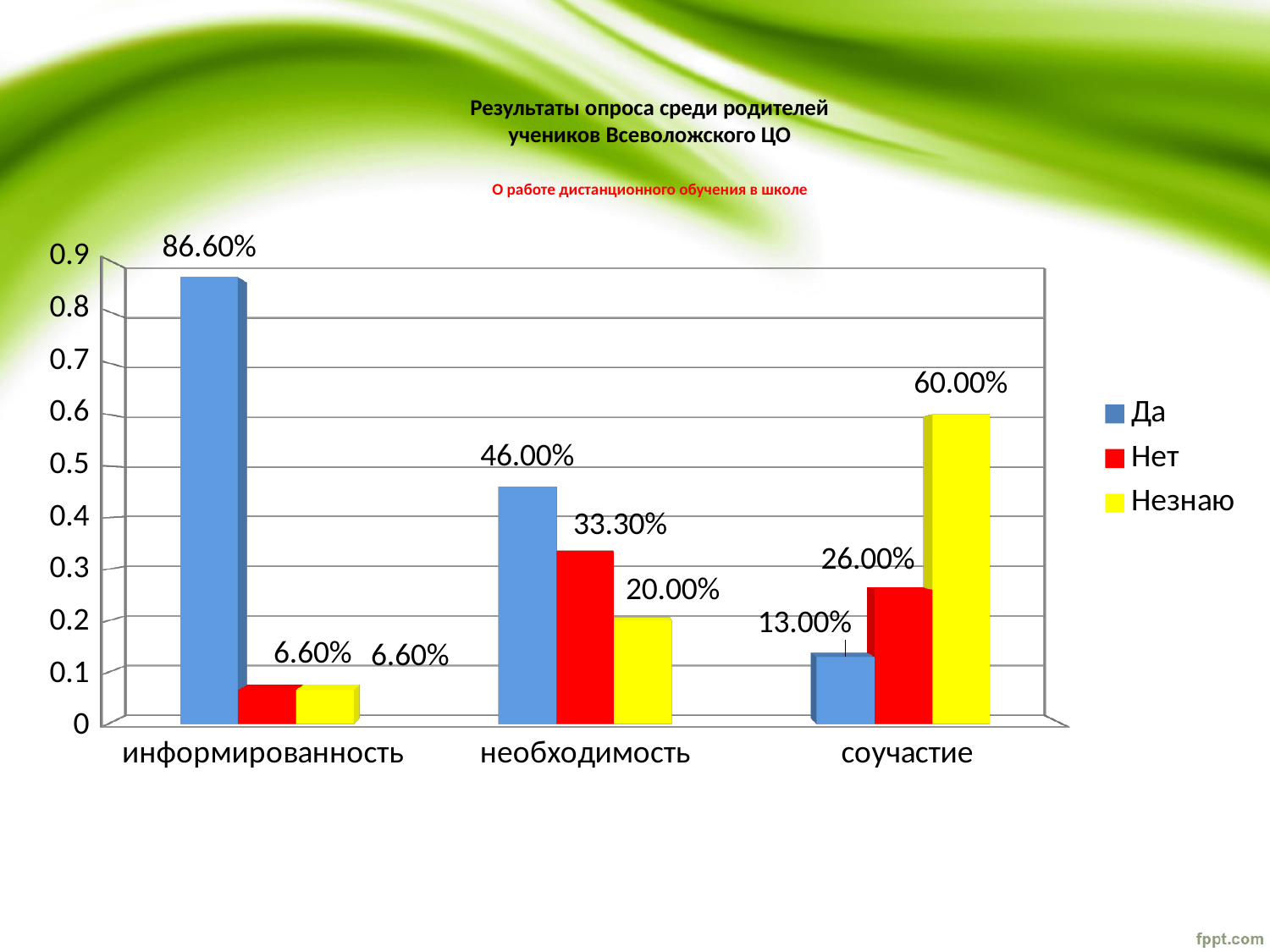

# Результаты опроса среди родителей учеников Всеволожского ЦО О работе дистанционного обучения в школе

[unsupported chart]